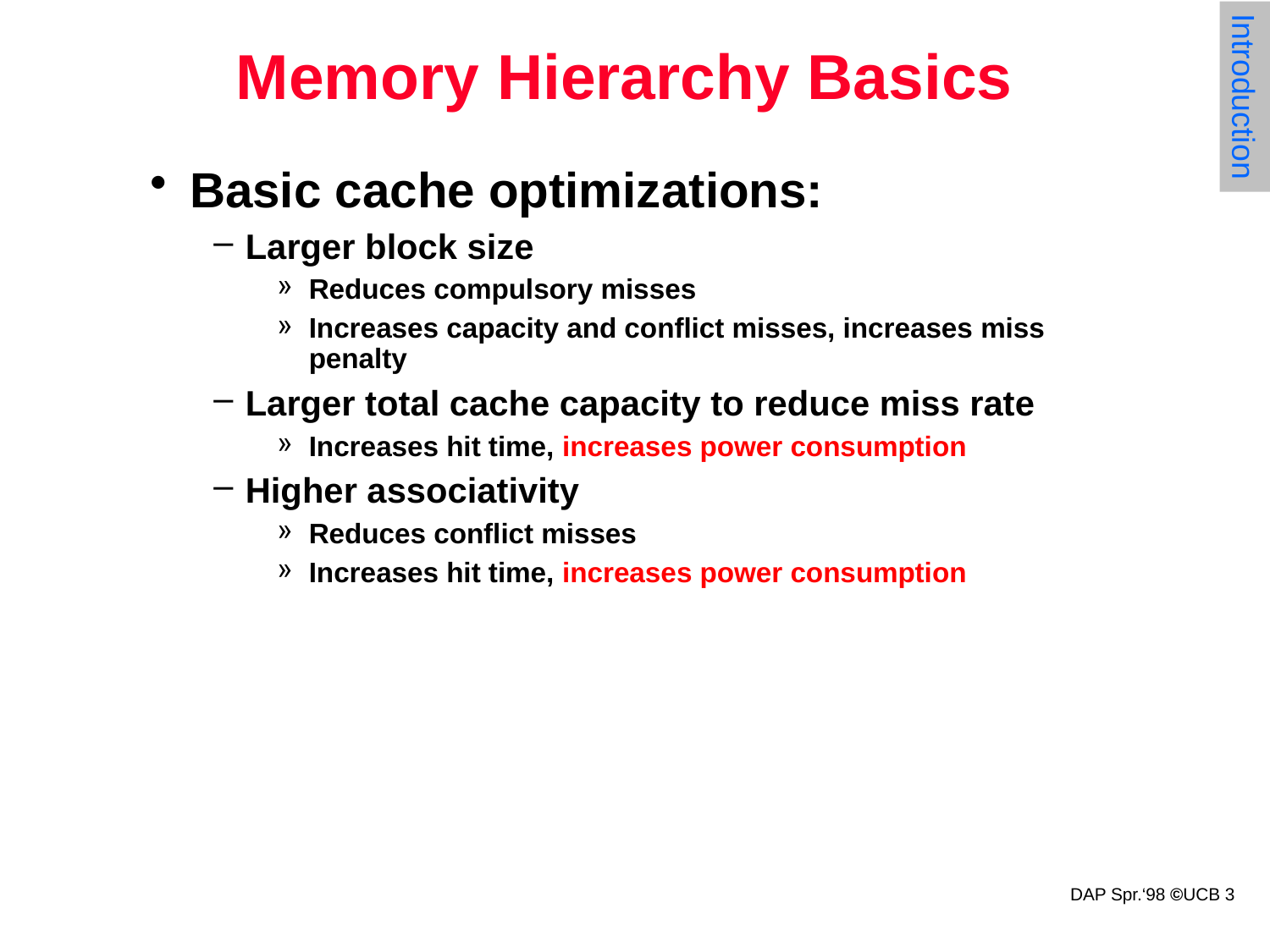

# Memory Hierarchy Basics
Introduction
Basic cache optimizations:
Larger block size
Reduces compulsory misses
Increases capacity and conflict misses, increases miss penalty
Larger total cache capacity to reduce miss rate
Increases hit time, increases power consumption
Higher associativity
Reduces conflict misses
Increases hit time, increases power consumption